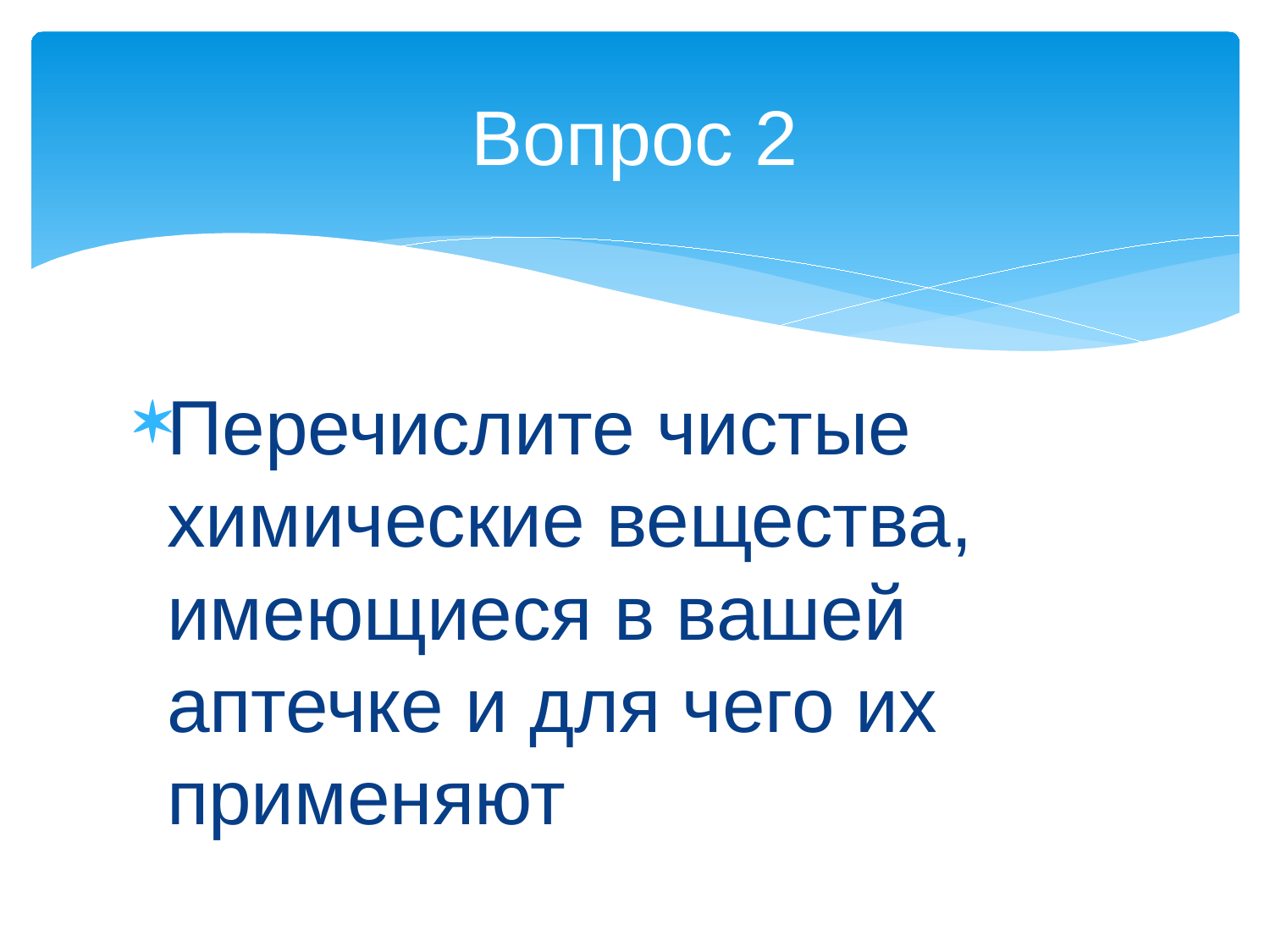

# Вопрос 2
Перечислите чистые химические вещества, имеющиеся в вашей  аптечке и для чего их применяют